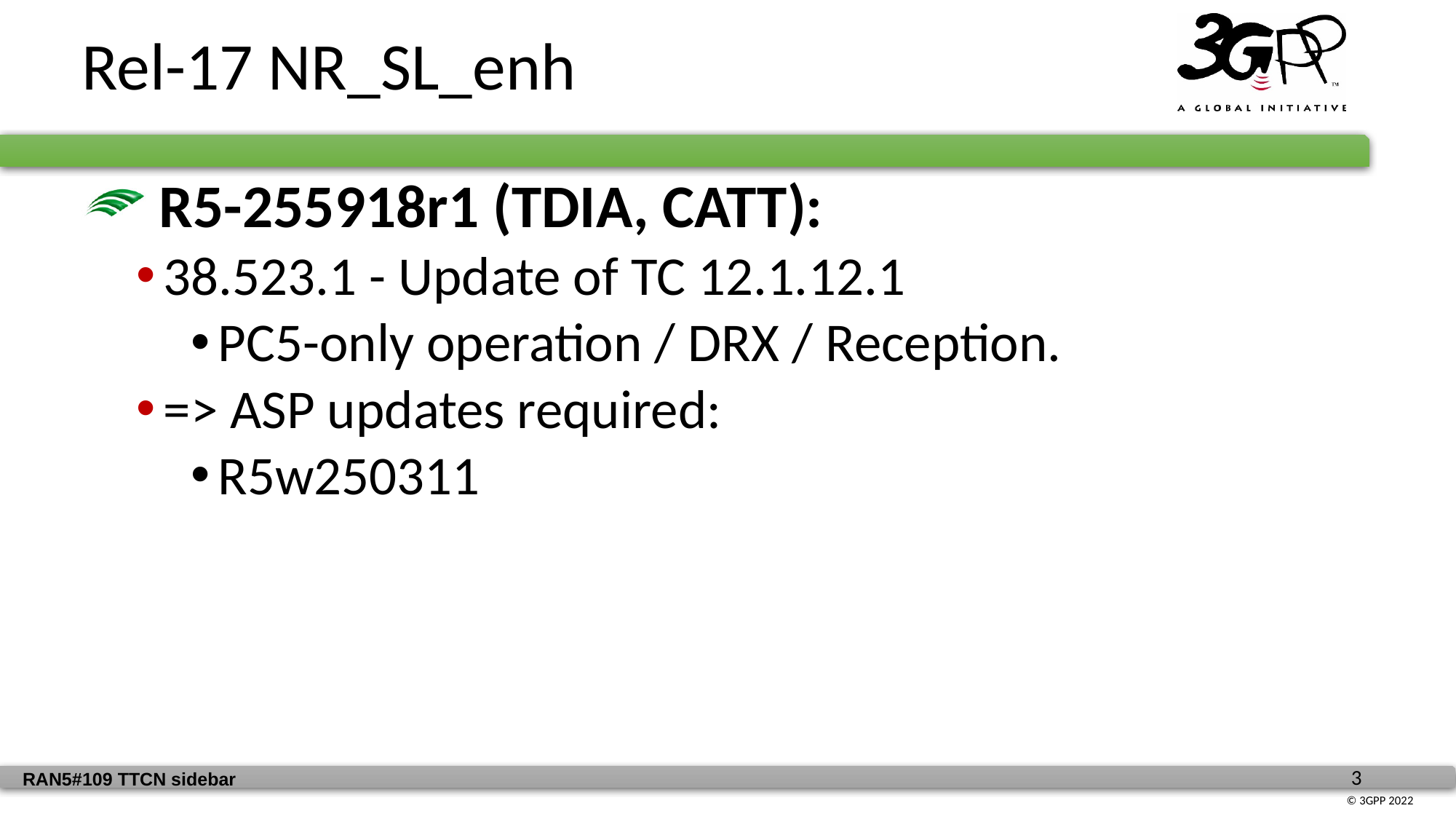

Rel-17 NR_SL_enh
 R5-255918r1 (TDIA, CATT):
38.523.1 - Update of TC 12.1.12.1
PC5-only operation / DRX / Reception.
=> ASP updates required:
R5w250311